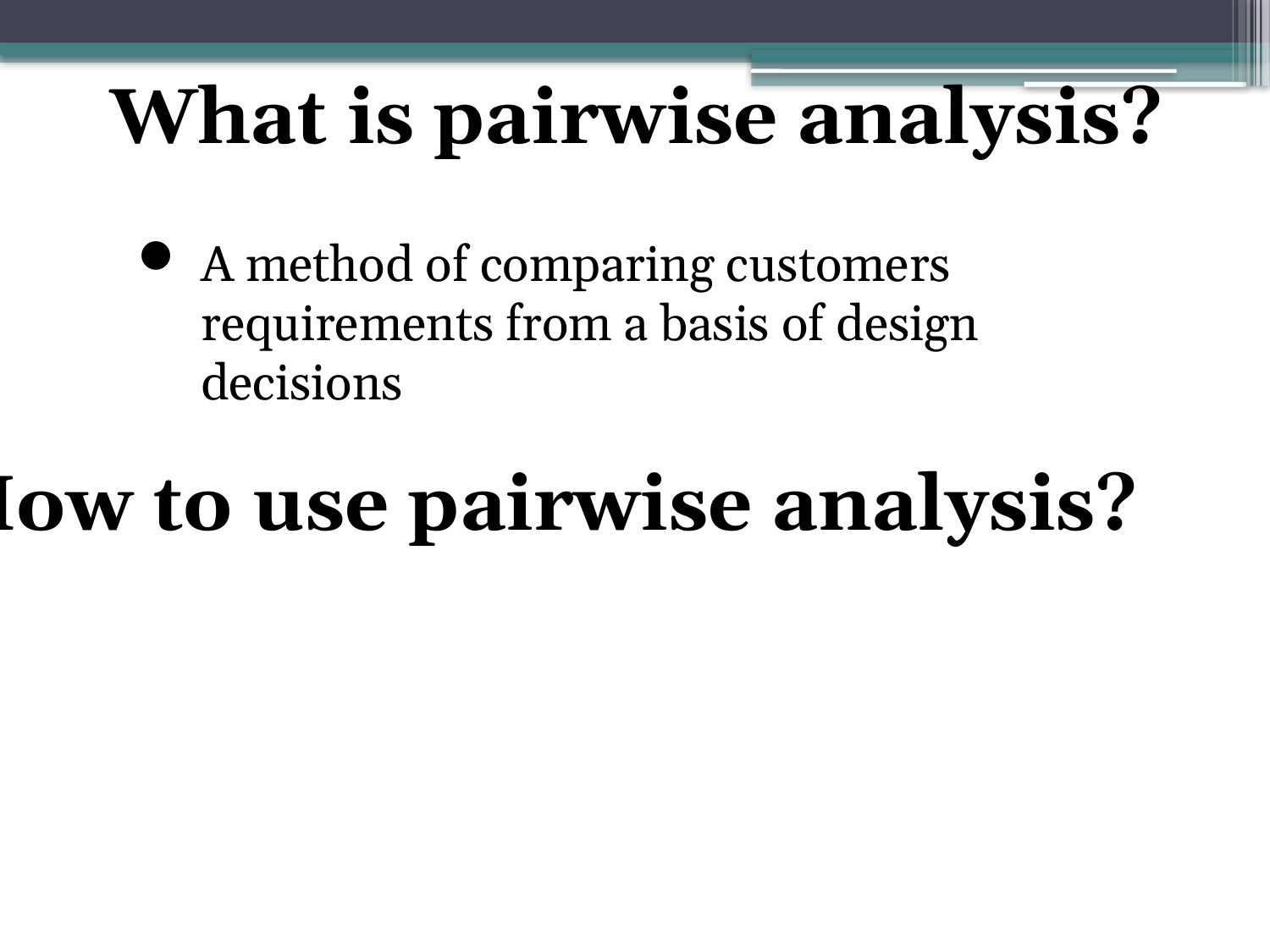

What is pairwise analysis?
A method of comparing customers requirements from a basis of design decisions
How to use pairwise analysis?